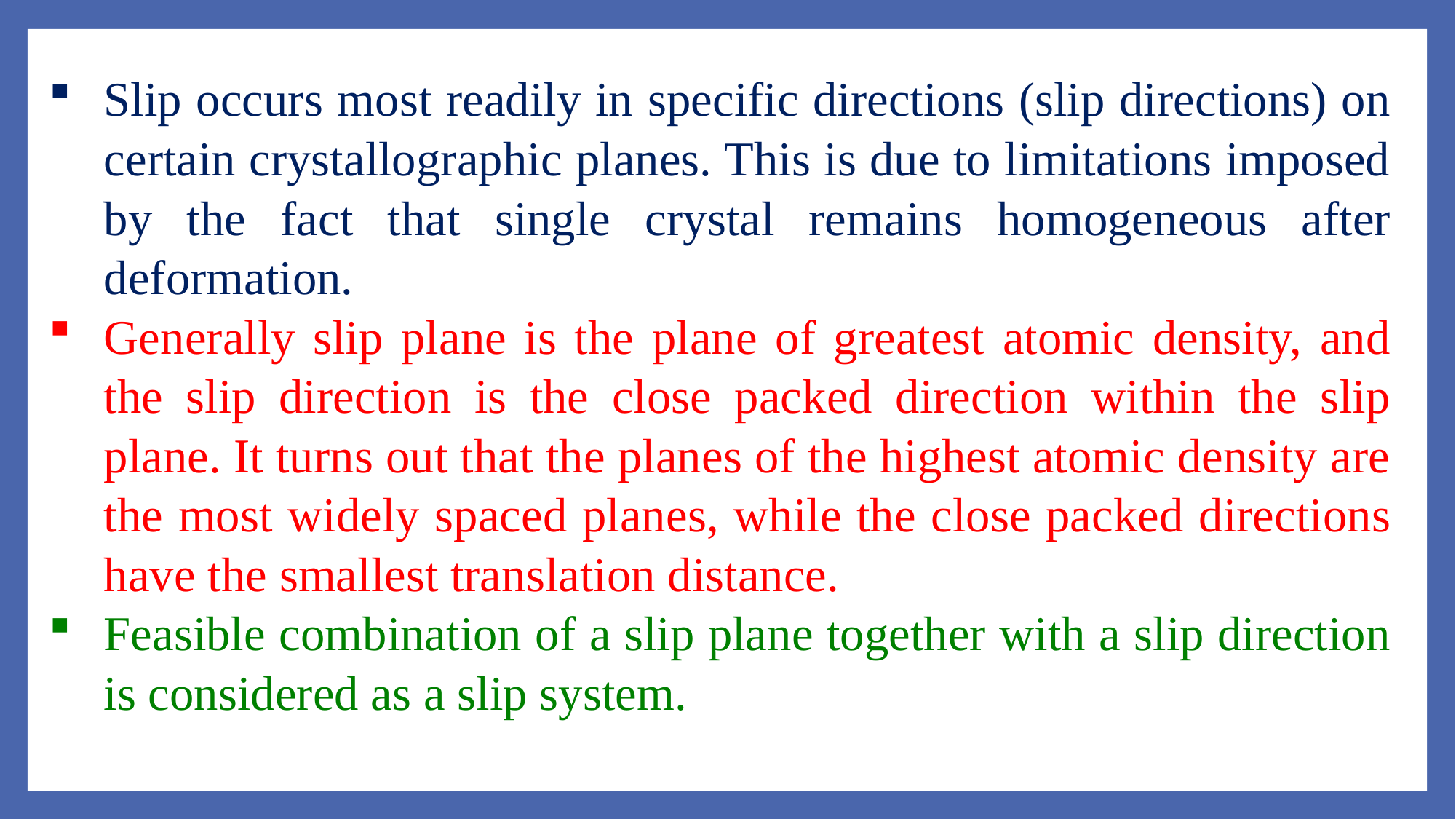

Slip occurs most readily in specific directions (slip directions) on certain crystallographic planes. This is due to limitations imposed by the fact that single crystal remains homogeneous after deformation.
Generally slip plane is the plane of greatest atomic density, and the slip direction is the close packed direction within the slip plane. It turns out that the planes of the highest atomic density are the most widely spaced planes, while the close packed directions have the smallest translation distance.
Feasible combination of a slip plane together with a slip direction is considered as a slip system.